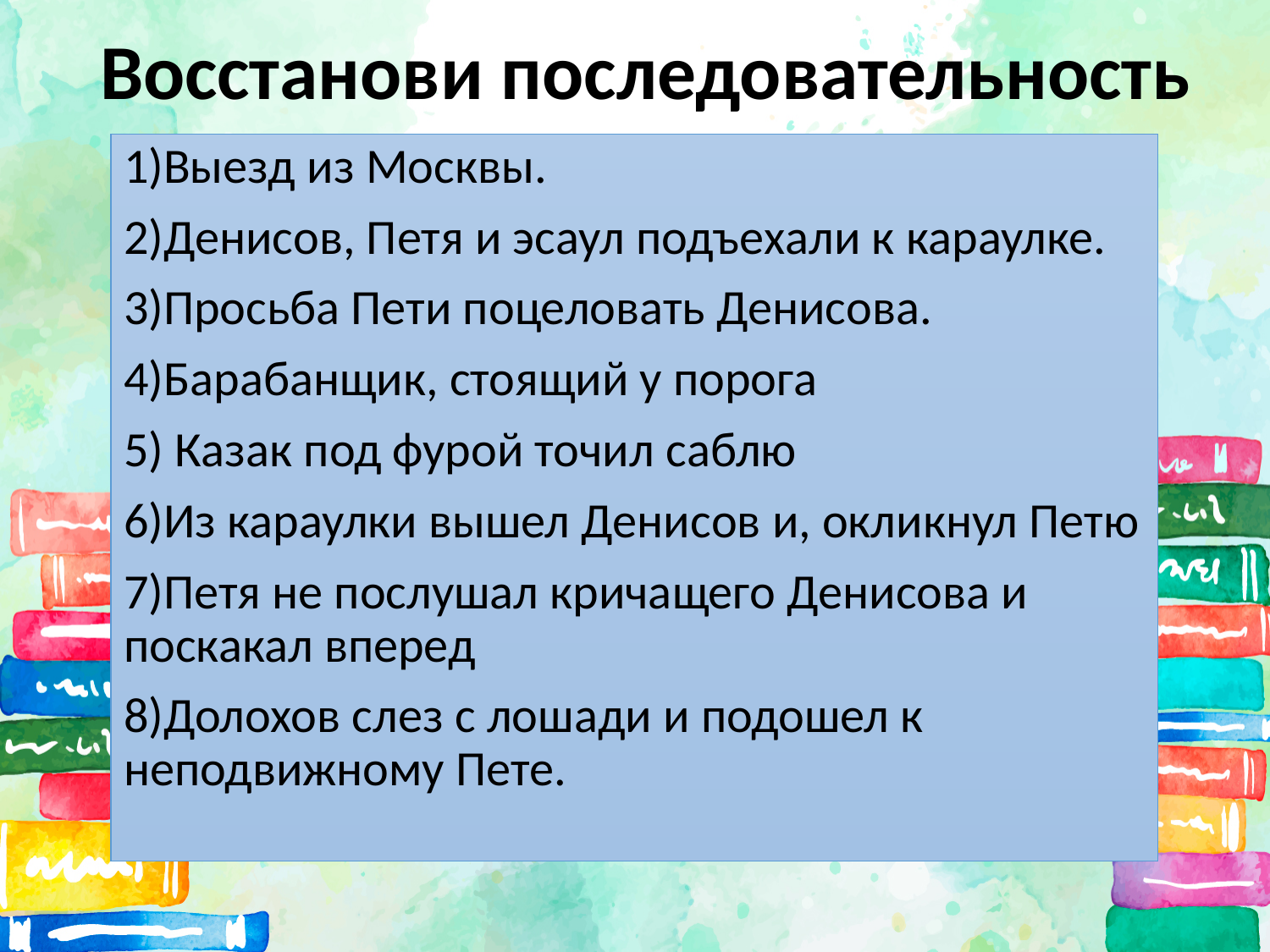

# Восстанови последовательность
1)Выезд из Москвы.
2)Денисов, Петя и эсаул подъехали к караулке.
3)Просьба Пети поцеловать Денисова.
4)Барабанщик, стоящий у порога
5) Казак под фурой точил саблю
6)Из караулки вышел Денисов и, окликнул Петю
7)Петя не послушал кричащего Денисова и поскакал вперед
8)Долохов слез с лошади и подошел к неподвижному Пете.